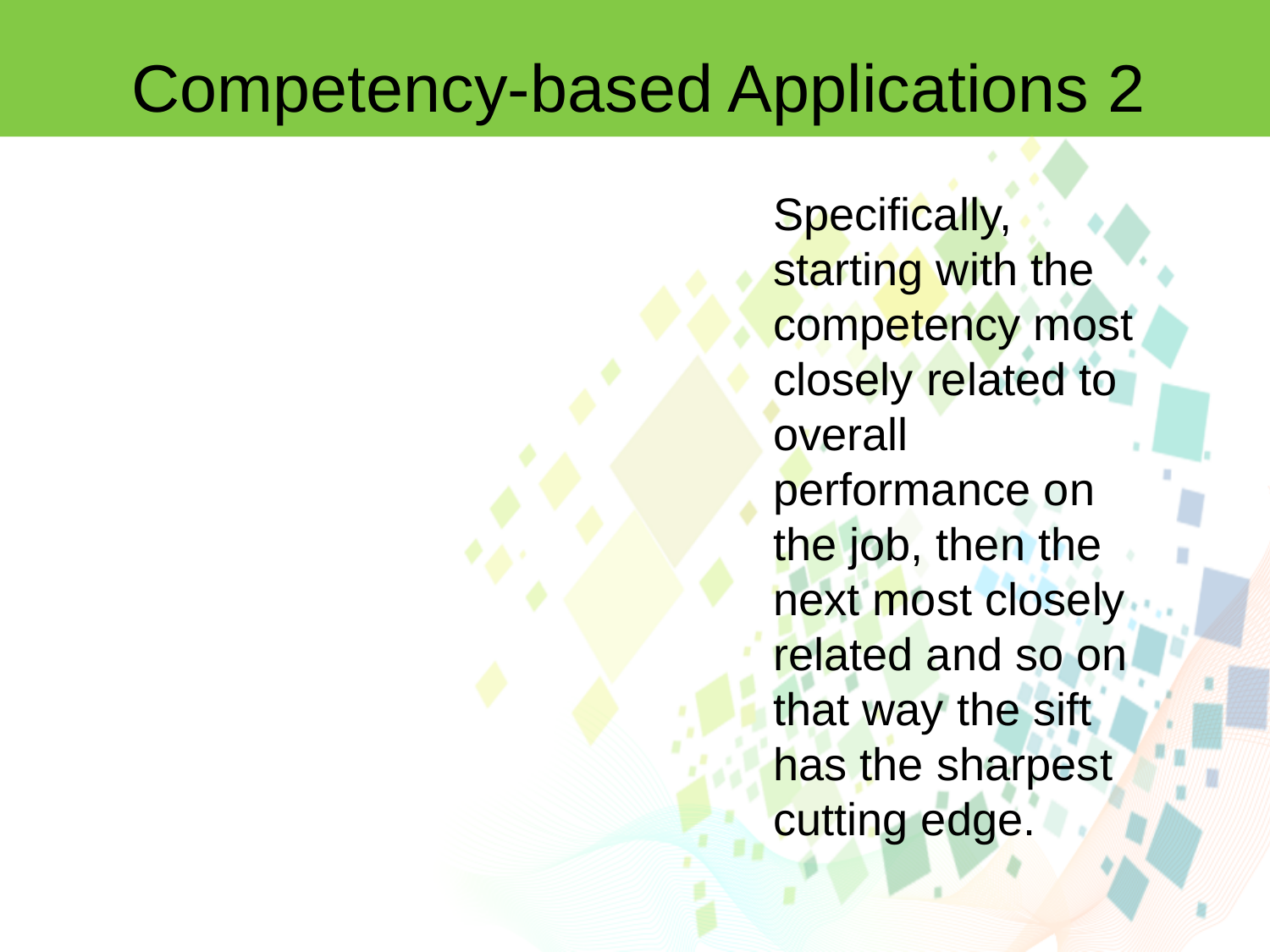

Competency-based Applications 2
Specifically, starting with the competency most closely related to overall performance on the job, then the next most closely related and so on that way the sift has the sharpest cutting edge.